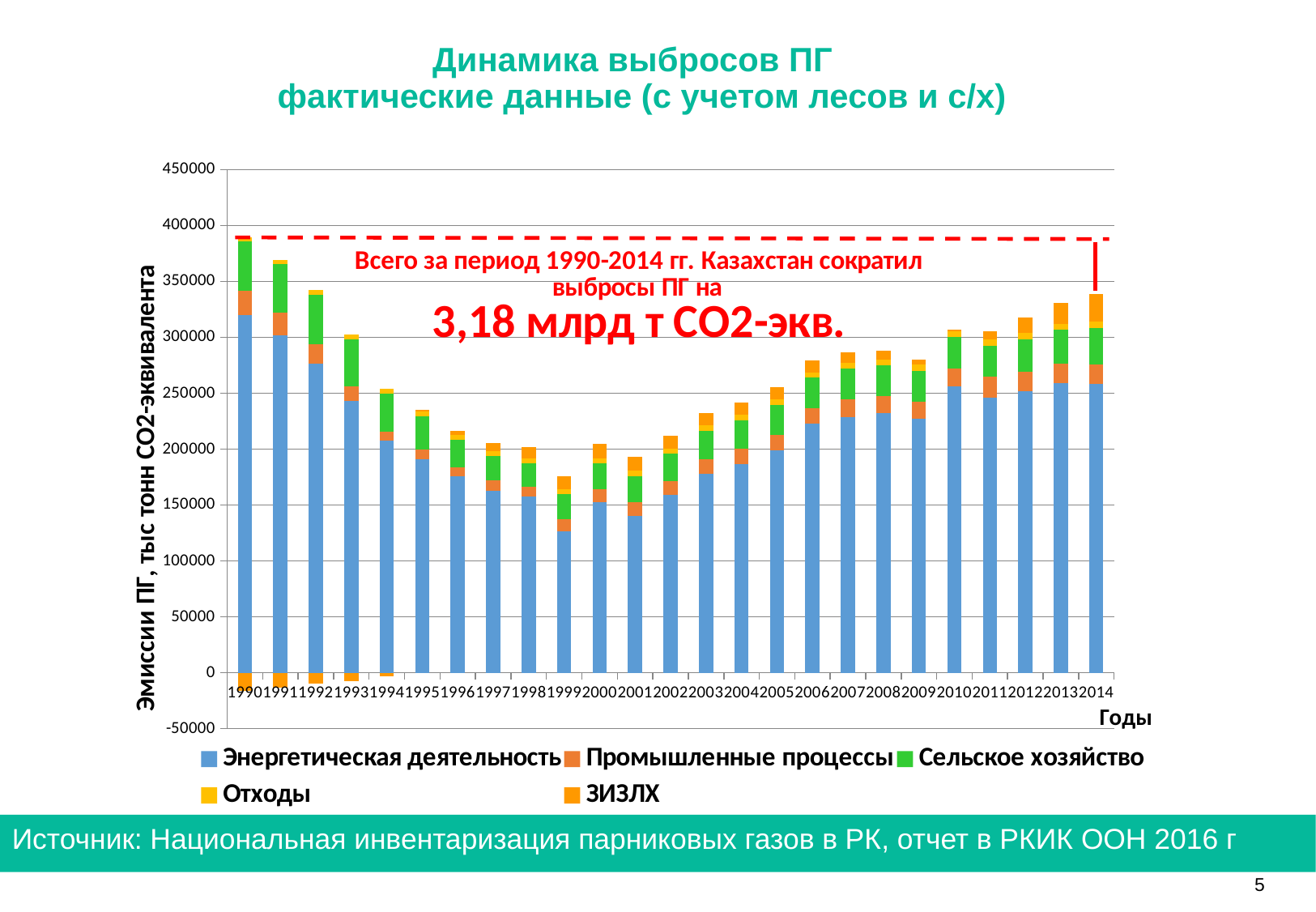

# Динамика выбросов ПГ фактические данные (с учетом лесов и с/х)

### Chart

| Category | Энергетическая деятельность | Промышленные процессы | Сельское хозяйство | Отходы | ЗИЗЛХ |
|---|---|---|---|---|---|
| 1990 | 319517.4020234 | 21977.994875000022 | 44253.06000596 | 3826.80825 | -16264.843466666693 |
| 1991 | 301432.14127439965 | 20737.778625 | 43024.9 | 3974.23225 | -13204.322133333335 |
| 1992 | 276092.926831 | 17876.3453 | 43933.2 | 4106.365500000004 | -9740.967799999999 |
| 1993 | 242995.78078458257 | 13215.108875 | 41775.08 | 4216.061500000003 | -7907.394600000012 |
| 1994 | 207254.4109898341 | 8571.09255 | 33856.520000000004 | 4370.144 | -3436.79573333334 |
| 1995 | 190711.7093745215 | 9216.46375 | 29549.71 | 4299.995250000001 | 1158.9644666666675 |
| 1996 | 175873.85621806805 | 7887.732675 | 24277.27999999999 | 4340.463250000001 | 4003.110000000004 |
| 1997 | 162393.343758932 | 9745.10236 | 21380.23 | 4377.56 | 7491.13533333334 |
| 1998 | 157917.89239995685 | 8628.563035999989 | 20938.362 | 4335.652500000006 | 9959.74640000001 |
| 1999 | 126569.2248348084 | 10526.380843999988 | 22579.072 | 4327.46 | 11642.393266666677 |
| 2000 | 152179.23272913526 | 11649.619467000011 | 23575.62 | 4383.7325 | 13184.37840000001 |
| 2001 | 140464.4127997478 | 11845.421340000004 | 23779.82 | 4441.8475 | 12413.850266666666 |
| 2002 | 159158.307708706 | 12307.71277500001 | 24423.82 | 4534.3275 | 11766.751133333333 |
| 2003 | 178036.87598817 | 13232.418464 | 25244.04 | 4616.015 | 10945.597600000005 |
| 2004 | 186248.35804819598 | 13905.481064 | 25908.63999999996 | 4702.92 | 11015.44980000001 |
| 2005 | 199264.33936365598 | 13718.843182000002 | 26487.55 | 4813.672500000002 | 11142.98040000001 |
| 2006 | 222795.960751273 | 13863.385152 | 27200.22 | 4920.4439999999995 | 10243.529266666676 |
| 2007 | 228549.36251485298 | 15758.47218999999 | 27712.05 | 4950.7334999999985 | 9270.811733333341 |
| 2008 | 232054.765602052 | 15394.8011405 | 27690.45 | 5075.092000000002 | 8103.850066666682 |
| 2009 | 227280.346488119 | 14956.119282100011 | 27986.94000000002 | 5181.027 | 4360.86933333334 |
| 2010 | 255950.09042999998 | 16152.478656499989 | 27950.87 | 5290.4155 | 1714.0579333333349 |
| 2011 | 246002.75049348982 | 18567.49704430001 | 27987.5 | 5397.195000000002 | 7439.44220000001 |
| 2012 | 251697.46994083287 | 17531.547331000005 | 28936.66 | 5499.5635 | 14053.142533333346 |
| 2013 | 258934.95952449748 | 17236.849859499976 | 30461.97 | 5604.104 | 18489.33893333333 |
| 2014 | 258004.75693948517 | 17542.11195969997 | 32738.6 | 5715.6881 | 24696.048933333357 |
Источник: Национальная инвентаризация парниковых газов в РК, отчет в РКИК ООН 2016 г
5